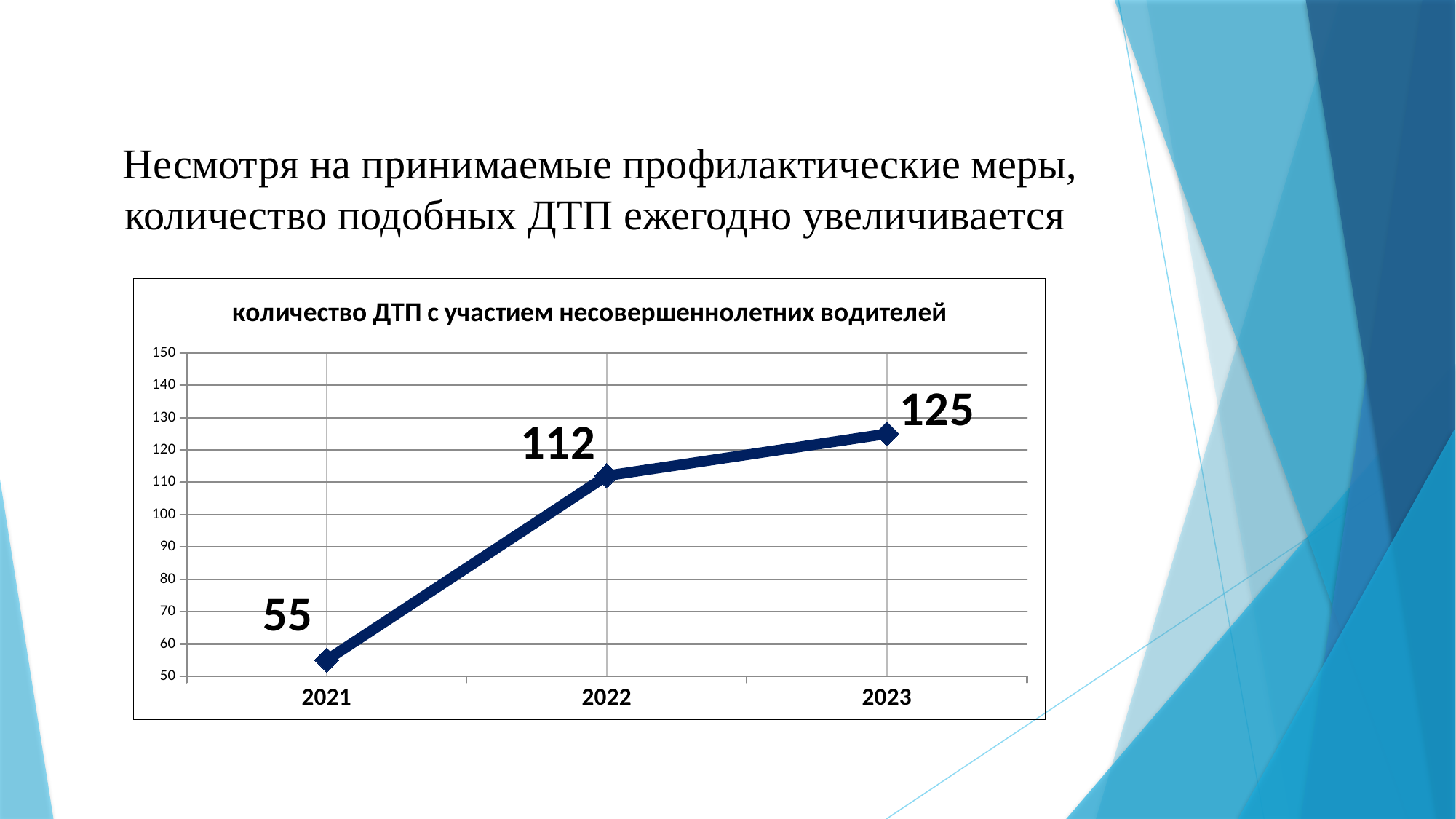

Несмотря на принимаемые профилактические меры, количество подобных ДТП ежегодно увеличивается

### Chart: количество ДТП с участием несовершеннолетних водителей

| Category | количество ДТП |
|---|---|
| 2021 | 55.0 |
| 2022 | 112.0 |
| 2023 | 125.0 |